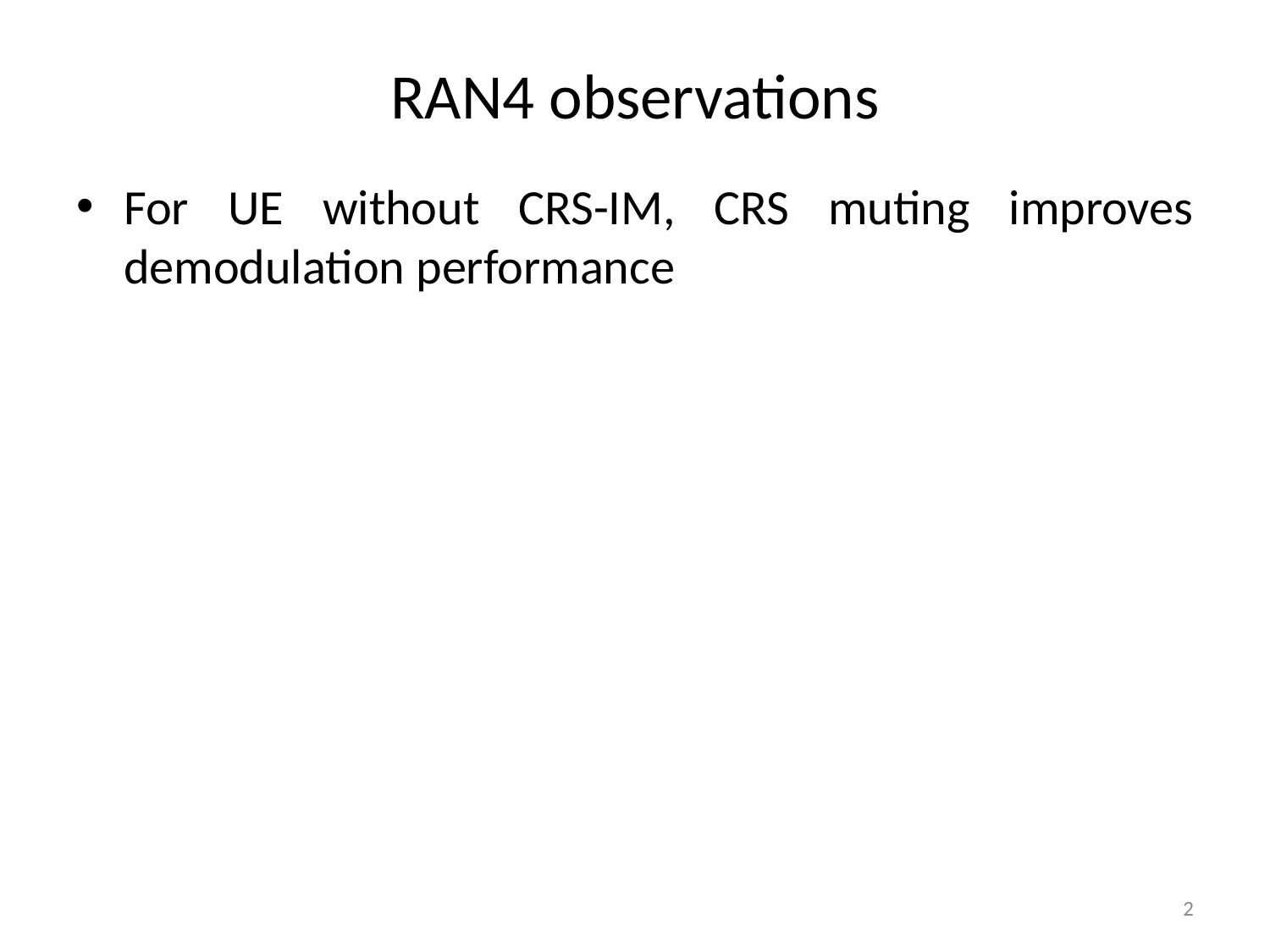

# RAN4 observations
For UE without CRS-IM, CRS muting improves demodulation performance

2